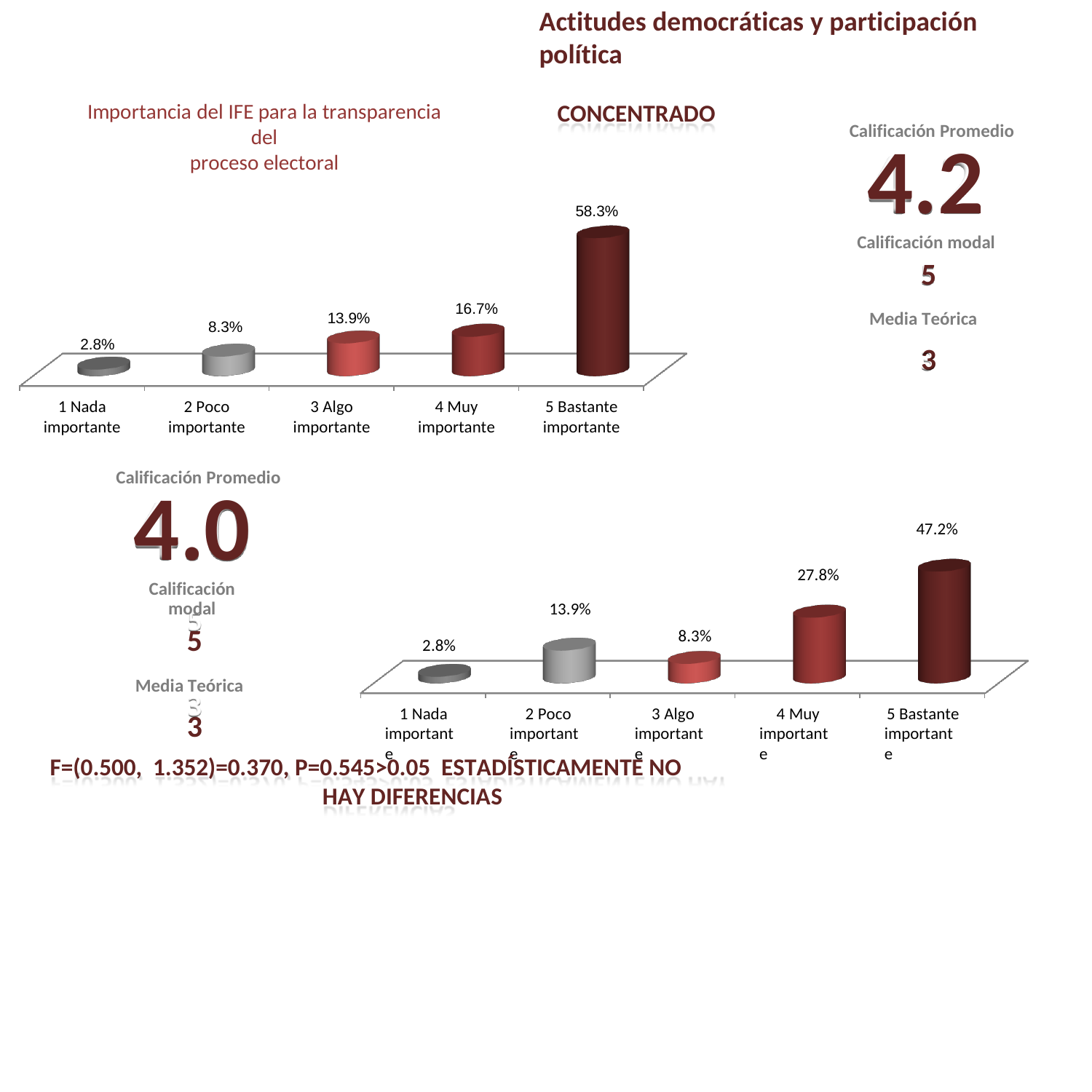

Actitudes democráticas y participación política
CONCENTRADO
Importancia del IFE para la transparencia del
proceso electoral

Calificación Promedio
4.2
Calificación modal
5

Media Teórica

3

58.3%

16.7%
13.9%
8.3%

2.8%

1 Nada
importante
2 Poco
importante
3 Algo
importante
4 Muy
importante
5 Bastante
importante

Calificación Promedio
4.0
Calificación modal
5

Media Teórica

3

47.2%
27.8%

13.9%
8.3%
2.8%

1 Nada importante
2 Poco importante
3 Algo importante
4 Muy importante
5 Bastante importante
F=(0.500,  1.352)=0.370, P=0.545>0.05  ESTADÍSTICAMENTE NO HAY DIFERENCIAS